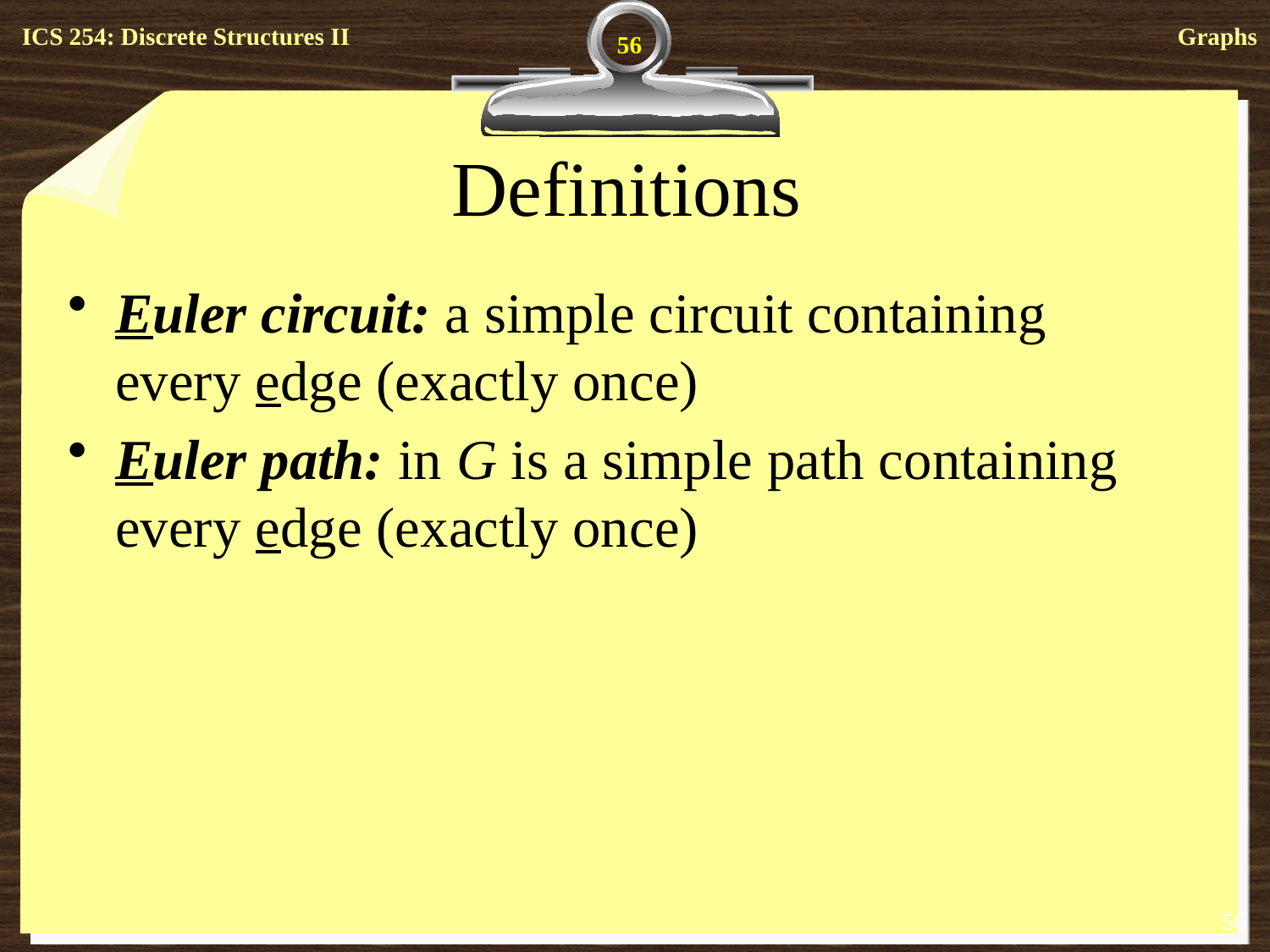

56
# Definitions
Euler circuit: a simple circuit containing every edge (exactly once)
Euler path: in G is a simple path containing every edge (exactly once)
56